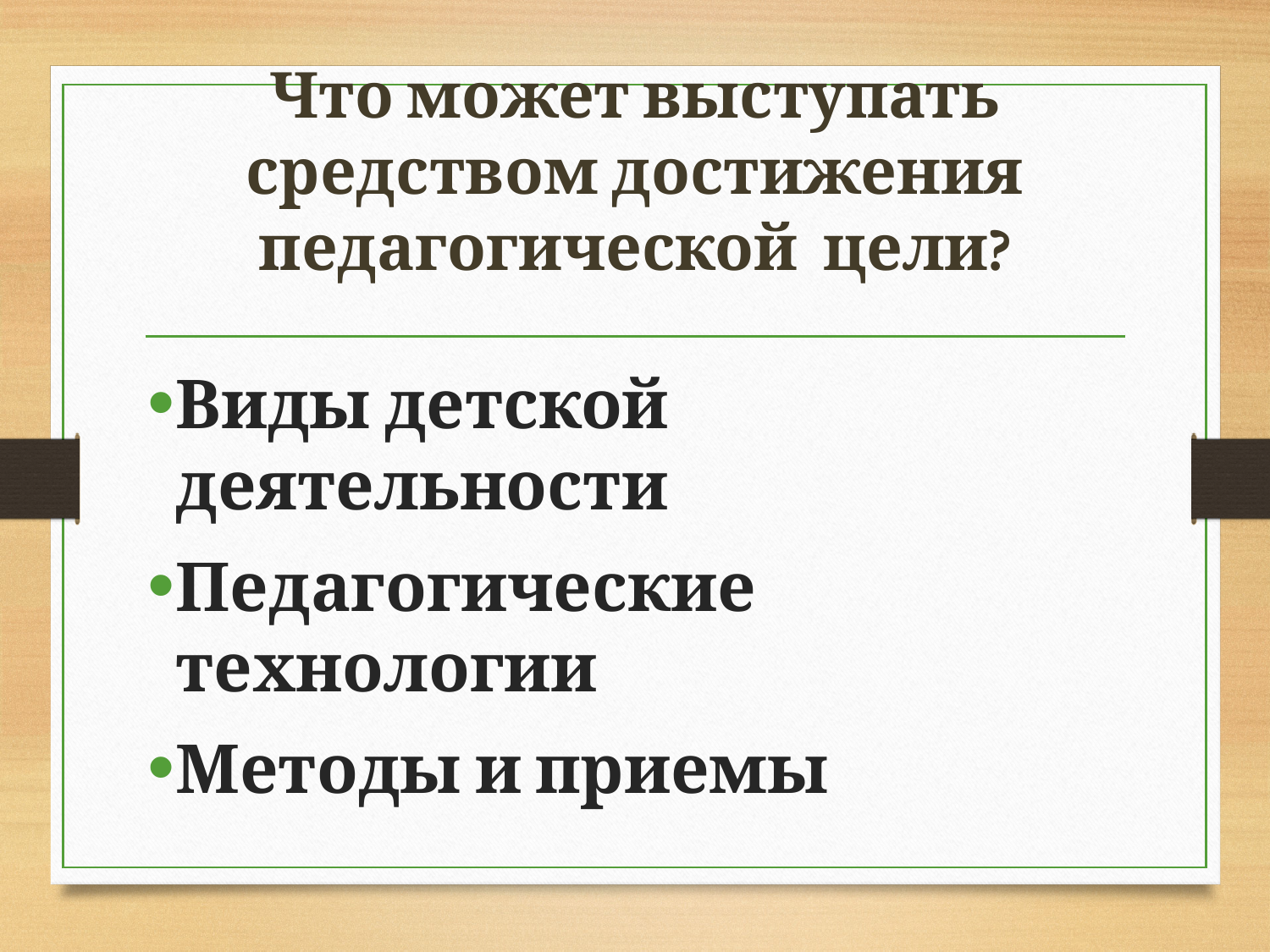

# Что может выступать средством достижения педагогической  цели?
Виды детской деятельности
Педагогические технологии
Методы и приемы